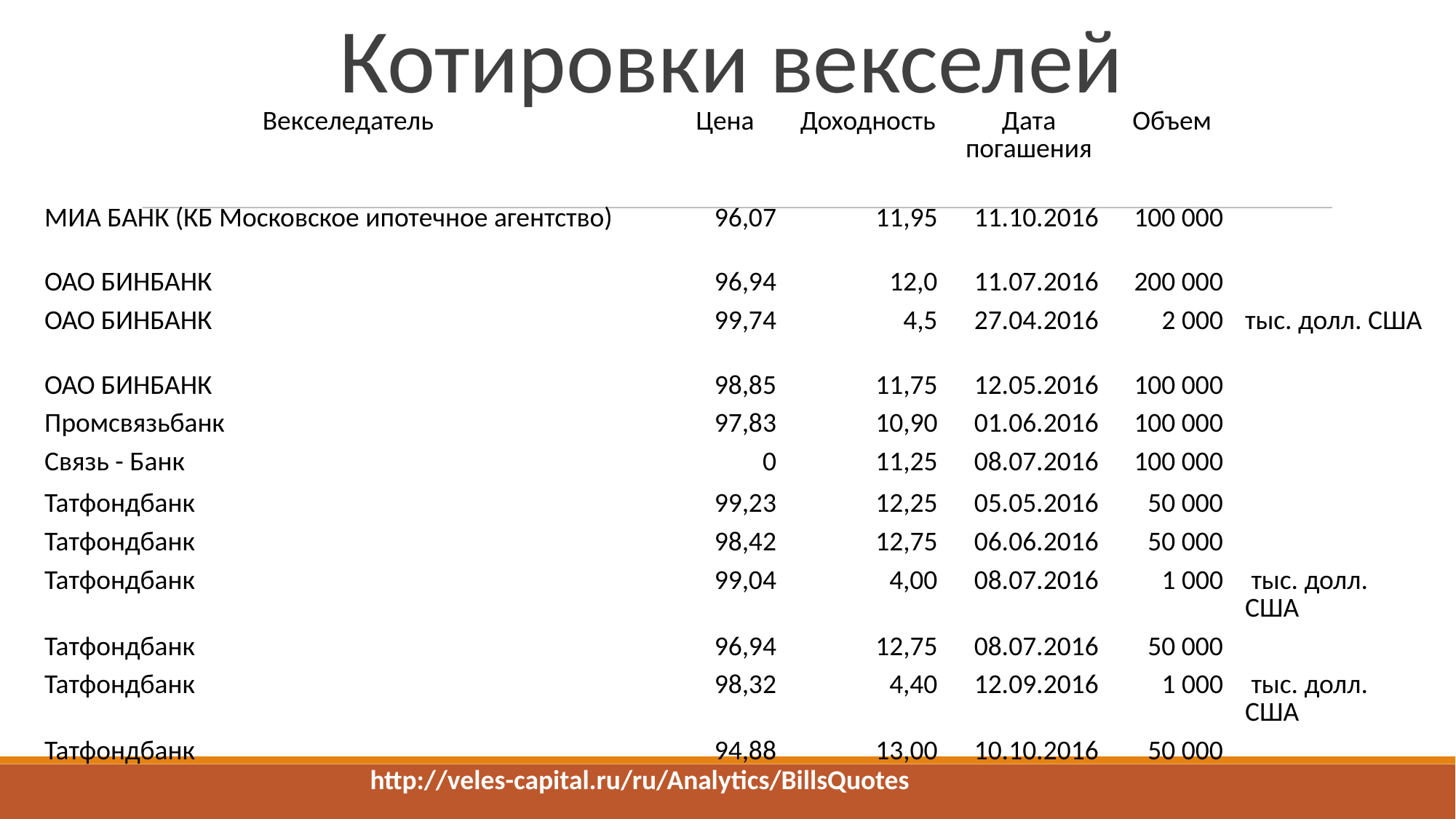

Котировки векселей
| Векселедатель | Цена | Доходность | Дата погашения | Объем |  |
| --- | --- | --- | --- | --- | --- |
| МИА БАНК (КБ Московское ипотечное агентство) | 96,07 | 11,95 | 11.10.2016 | 100 000 |  |
| ОАО БИНБАНК | 96,94 | 12,0 | 11.07.2016 | 200 000 |  |
| ОАО БИНБАНК | 99,74 | 4,5 | 27.04.2016 | 2 000 | тыс. долл. США |
| ОАО БИНБАНК | 98,85 | 11,75 | 12.05.2016 | 100 000 |  |
| Промсвязьбанк | 97,83 | 10,90 | 01.06.2016 | 100 000 |  |
| Связь - Банк | 0 | 11,25 | 08.07.2016 | 100 000 |  |
| Татфондбанк | 99,23 | 12,25 | 05.05.2016 | 50 000 |  |
| Татфондбанк | 98,42 | 12,75 | 06.06.2016 | 50 000 |  |
| Татфондбанк | 99,04 | 4,00 | 08.07.2016 | 1 000 | тыс. долл. США |
| Татфондбанк | 96,94 | 12,75 | 08.07.2016 | 50 000 |  |
| Татфондбанк | 98,32 | 4,40 | 12.09.2016 | 1 000 | тыс. долл. США |
| Татфондбанк | 94,88 | 13,00 | 10.10.2016 | 50 000 |  |
http://veles-capital.ru/ru/Analytics/BillsQuotes